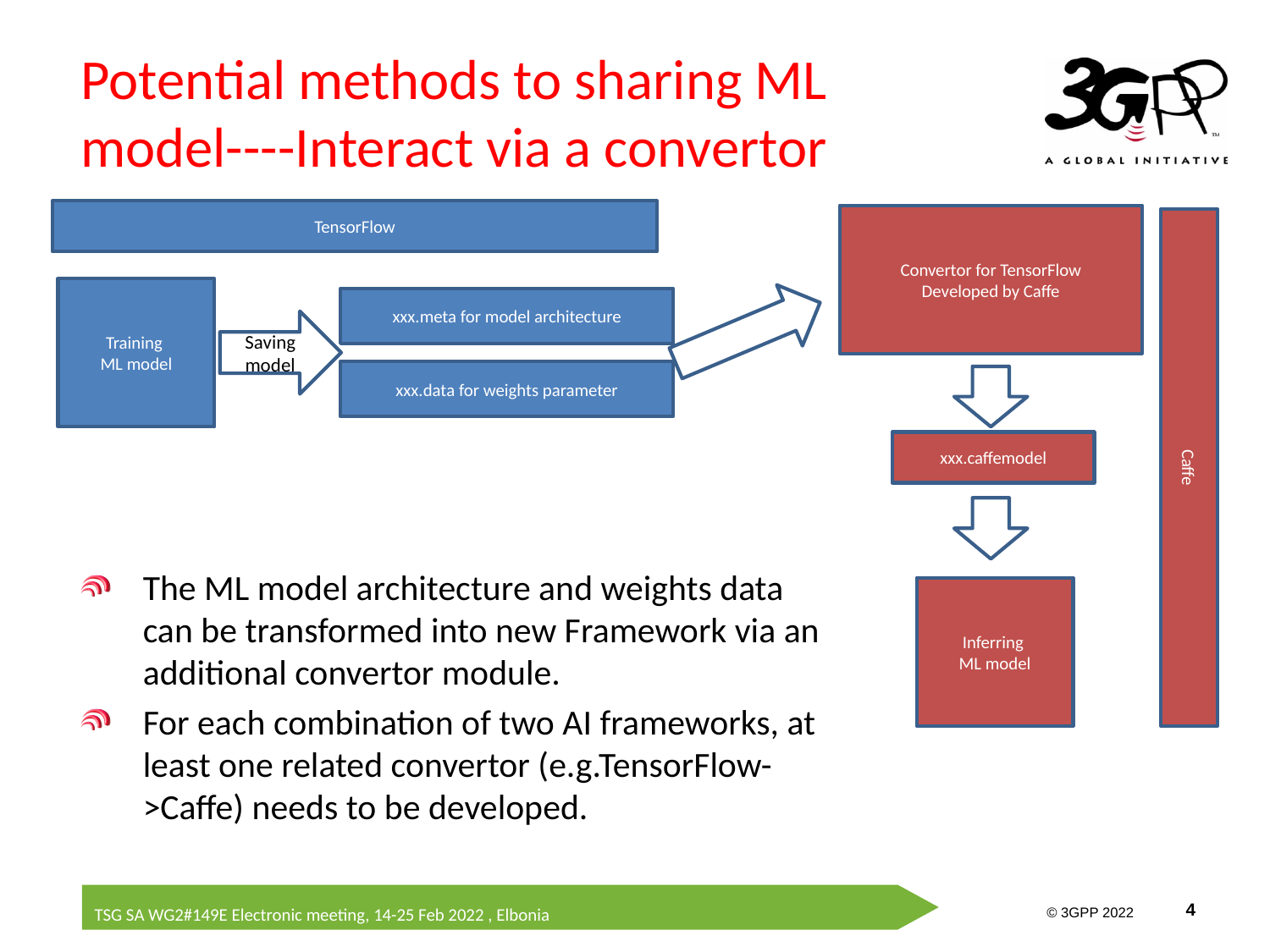

# Potential methods to sharing ML model----Interact via a convertor
TensorFlow
Convertor for TensorFlow
Developed by Caffe
Training
ML model

Saving model

xxx.caffemodel
Caffe

Inferring
ML model
xxx.meta for model architecture
xxx.data for weights parameter
The ML model architecture and weights data can be transformed into new Framework via an additional convertor module.
For each combination of two AI frameworks, at least one related convertor (e.g.TensorFlow->Caffe) needs to be developed.